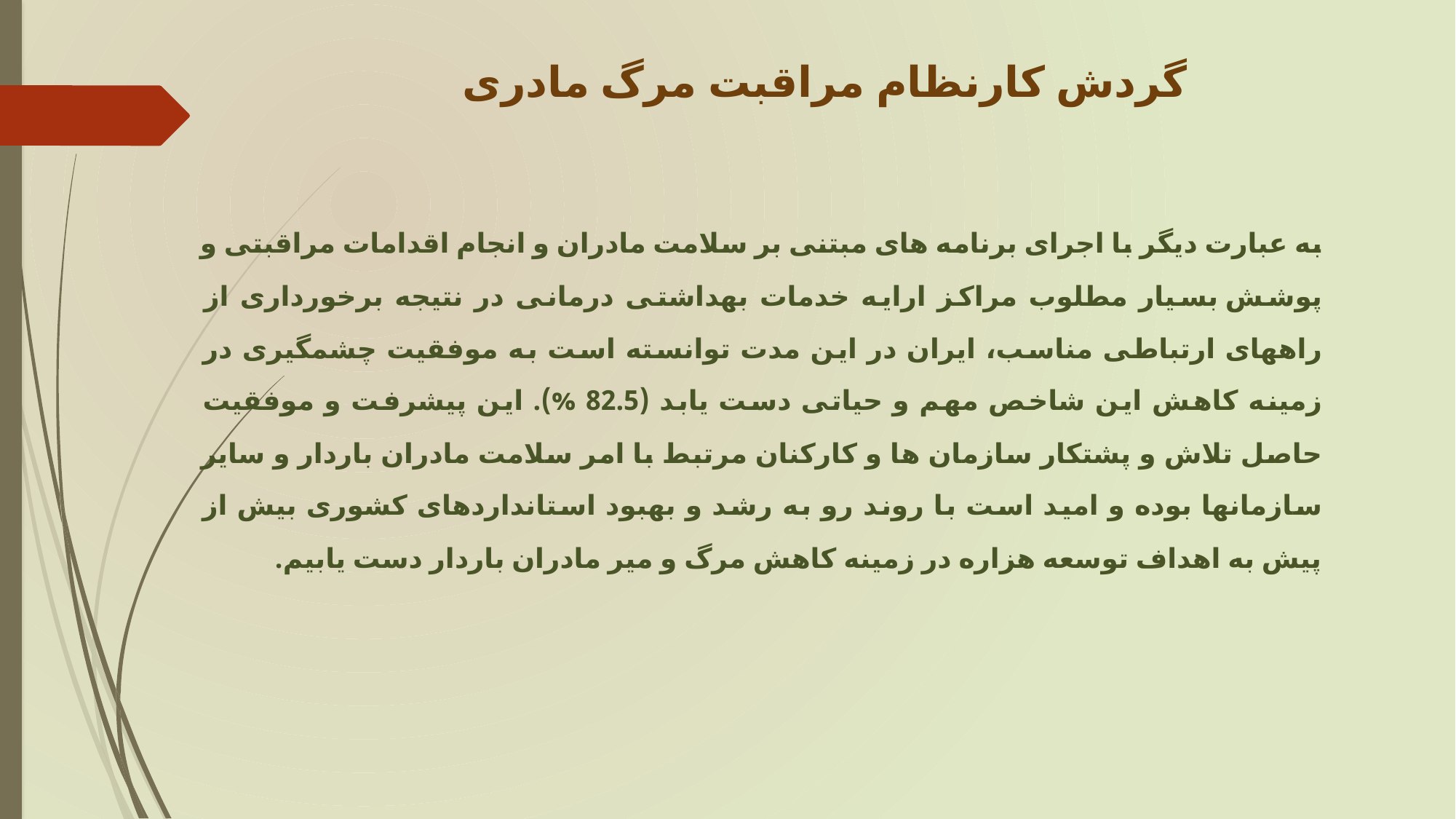

# گردش کارنظام مراقبت مرگ مادری
به عبارت دیگر با اجرای برنامه های مبتنی بر سلامت مادران و انجام اقدامات مراقبتی و پوشش بسیار مطلوب مراکز ارایه خدمات بهداشتی درمانی در نتیجه برخورداری از راههای ارتباطی مناسب، ایران در این مدت توانسته است به موفقیت چشمگیری در زمینه کاهش این شاخص مهم و حیاتی دست یابد (82.5 %). این پیشرفت و موفقیت حاصل تلاش و پشتکار سازمان ها و کارکنان مرتبط با امر سلامت مادران باردار و سایر سازمانها بوده و امید است با روند رو به رشد و بهبود استانداردهای کشوری بیش از پیش به اهداف توسعه هزاره در زمینه کاهش مرگ و میر مادران باردار دست یابیم.